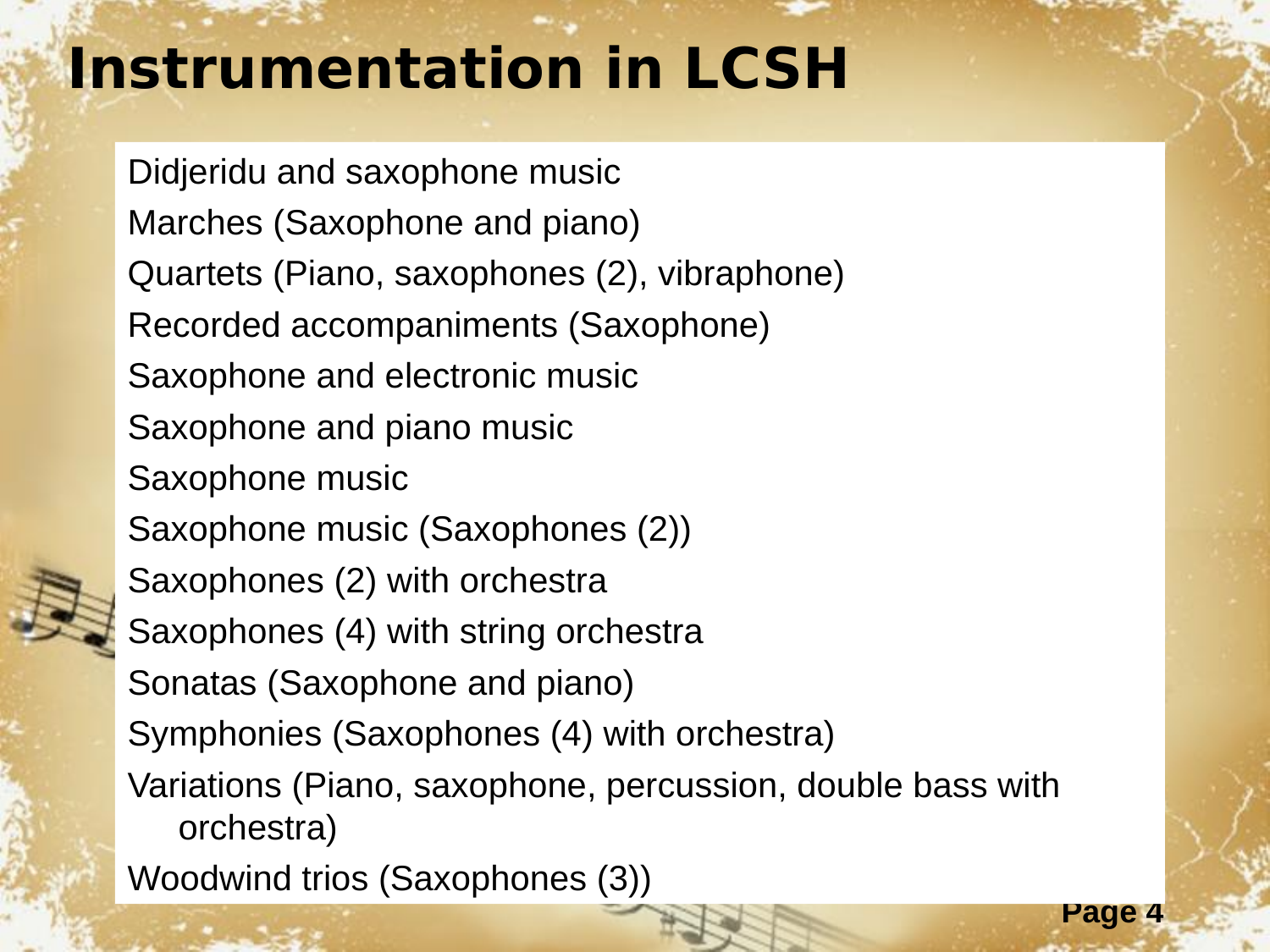

Instrumentation in LCSH
Didjeridu and saxophone music
Marches (Saxophone and piano)
Quartets (Piano, saxophones (2), vibraphone)
Recorded accompaniments (Saxophone)
Saxophone and electronic music
Saxophone and piano music
Saxophone music
Saxophone music (Saxophones (2))
Saxophones (2) with orchestra
Saxophones (4) with string orchestra
Sonatas (Saxophone and piano)
Symphonies (Saxophones (4) with orchestra)
Variations (Piano, saxophone, percussion, double bass with orchestra)
Woodwind trios (Saxophones (3))